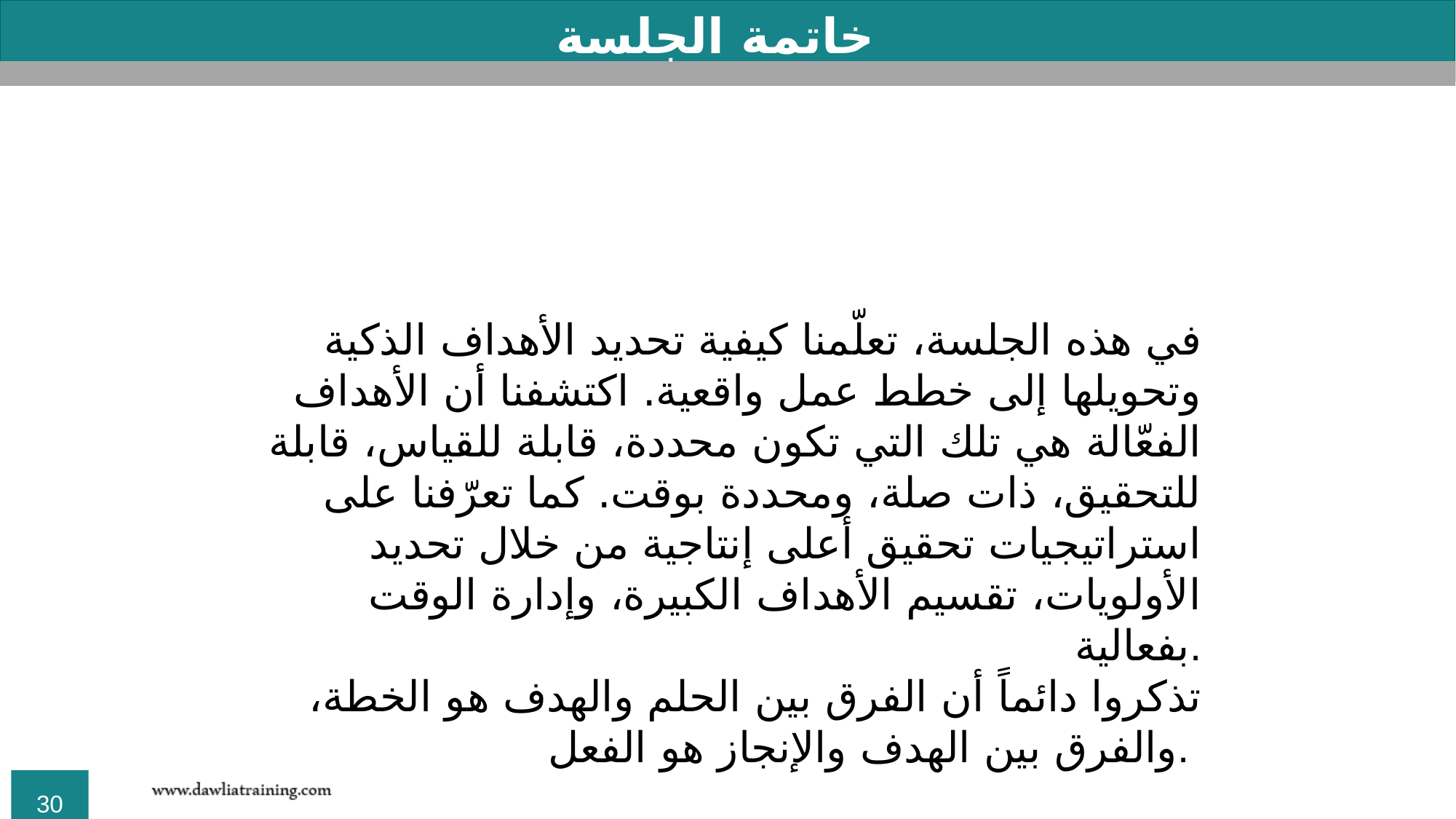

خاتمة الجلسة
في هذه الجلسة، تعلّمنا كيفية تحديد الأهداف الذكية وتحويلها إلى خطط عمل واقعية. اكتشفنا أن الأهداف الفعّالة هي تلك التي تكون محددة، قابلة للقياس، قابلة للتحقيق، ذات صلة، ومحددة بوقت. كما تعرّفنا على استراتيجيات تحقيق أعلى إنتاجية من خلال تحديد الأولويات، تقسيم الأهداف الكبيرة، وإدارة الوقت بفعالية.
تذكروا دائماً أن الفرق بين الحلم والهدف هو الخطة، والفرق بين الهدف والإنجاز هو الفعل.